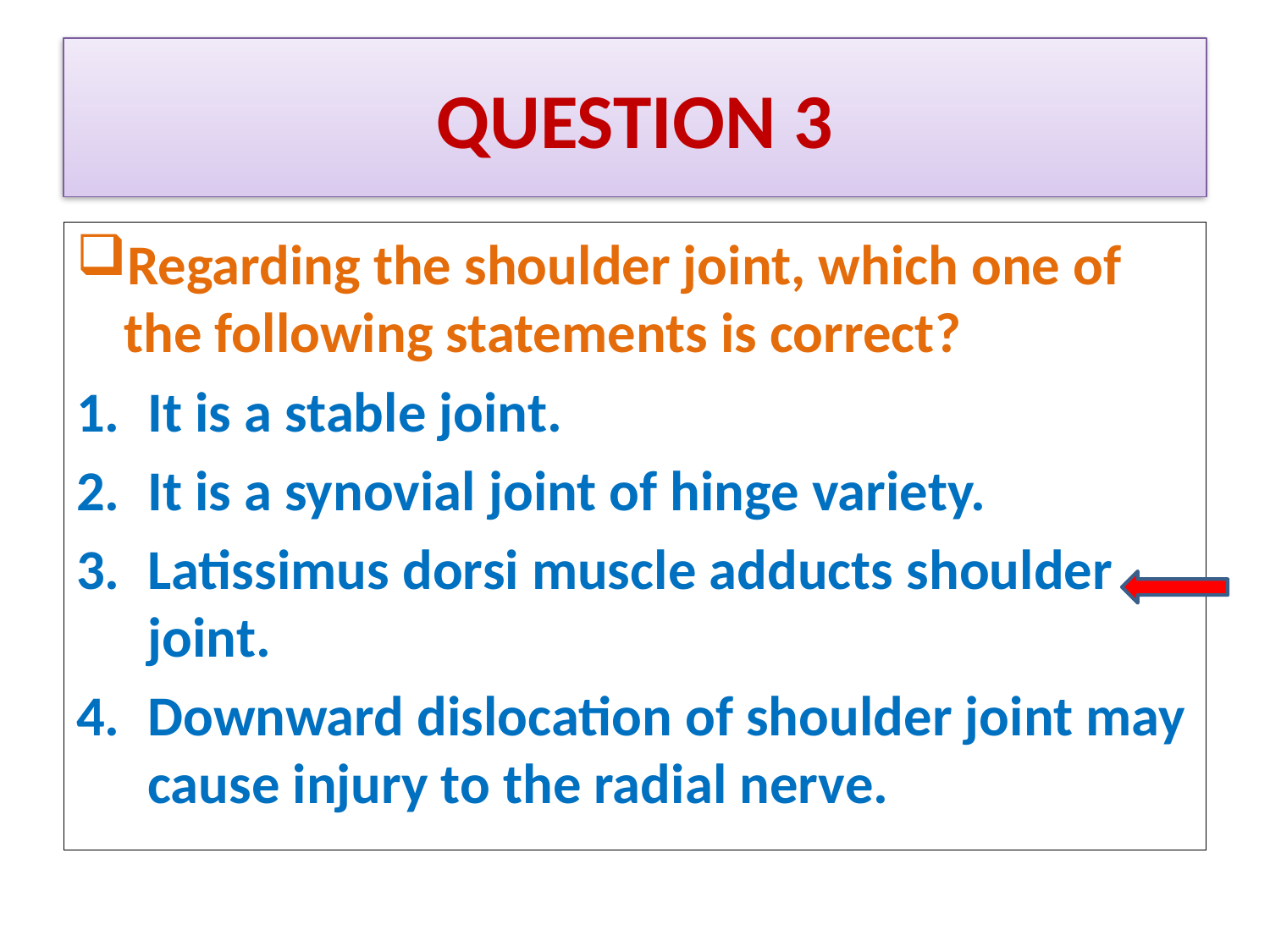

# QUESTION 3
Regarding the shoulder joint, which one of the following statements is correct?
It is a stable joint.
It is a synovial joint of hinge variety.
Latissimus dorsi muscle adducts shoulder joint.
Downward dislocation of shoulder joint may cause injury to the radial nerve.